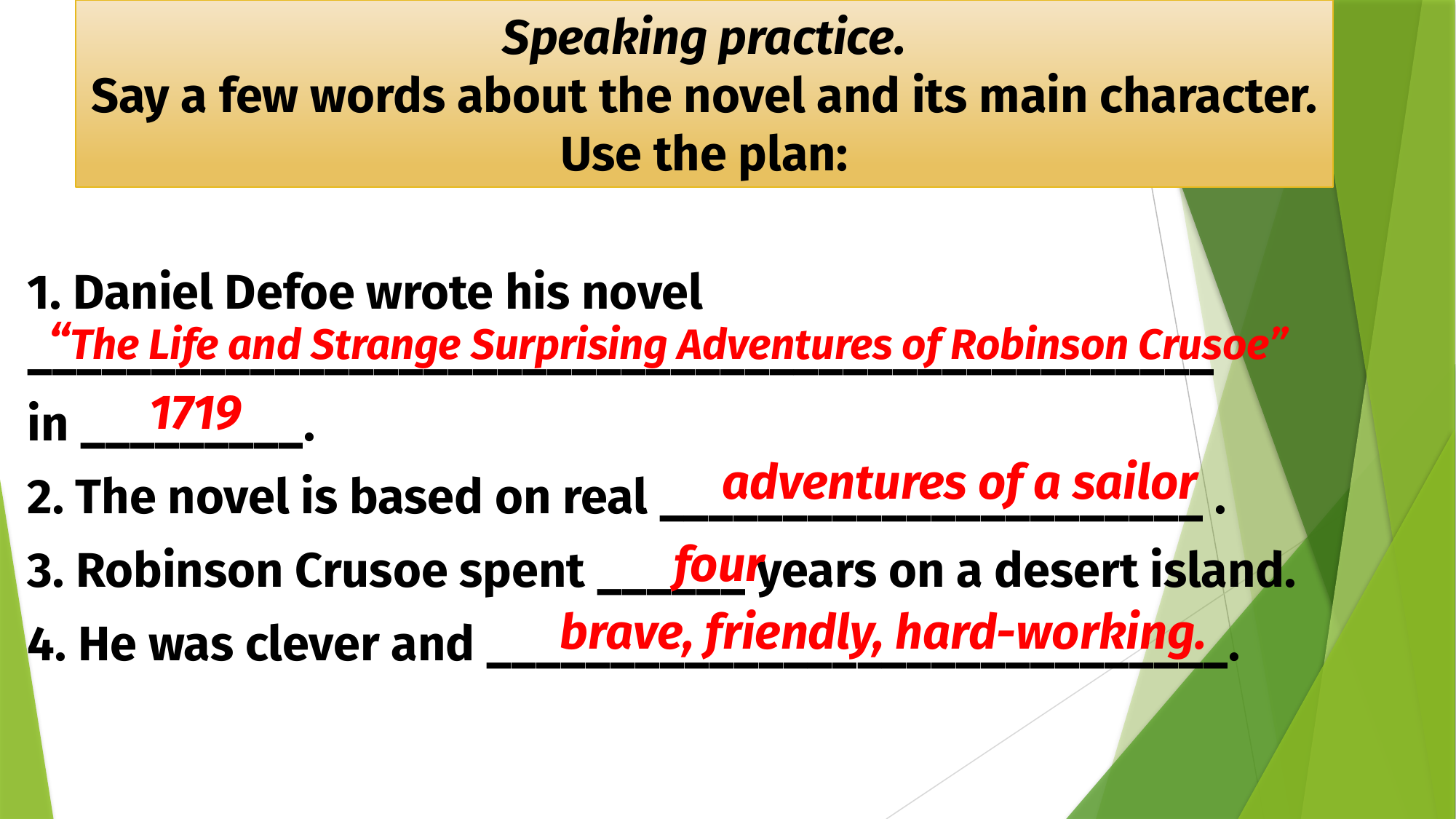

# Speaking practice. Say a few words about the novel and its main character. Use the plan:
1. Daniel Defoe wrote his novel ________________________________________________
in _________.
2. The novel is based on real ______________________ .
3. Robinson Crusoe spent ______ years on a desert island.
4. He was clever and ______________________________.
“The Life and Strange Surprising Adventures of Robinson Crusoe”
1719
adventures of a sailor
four
brave, friendly, hard-working.